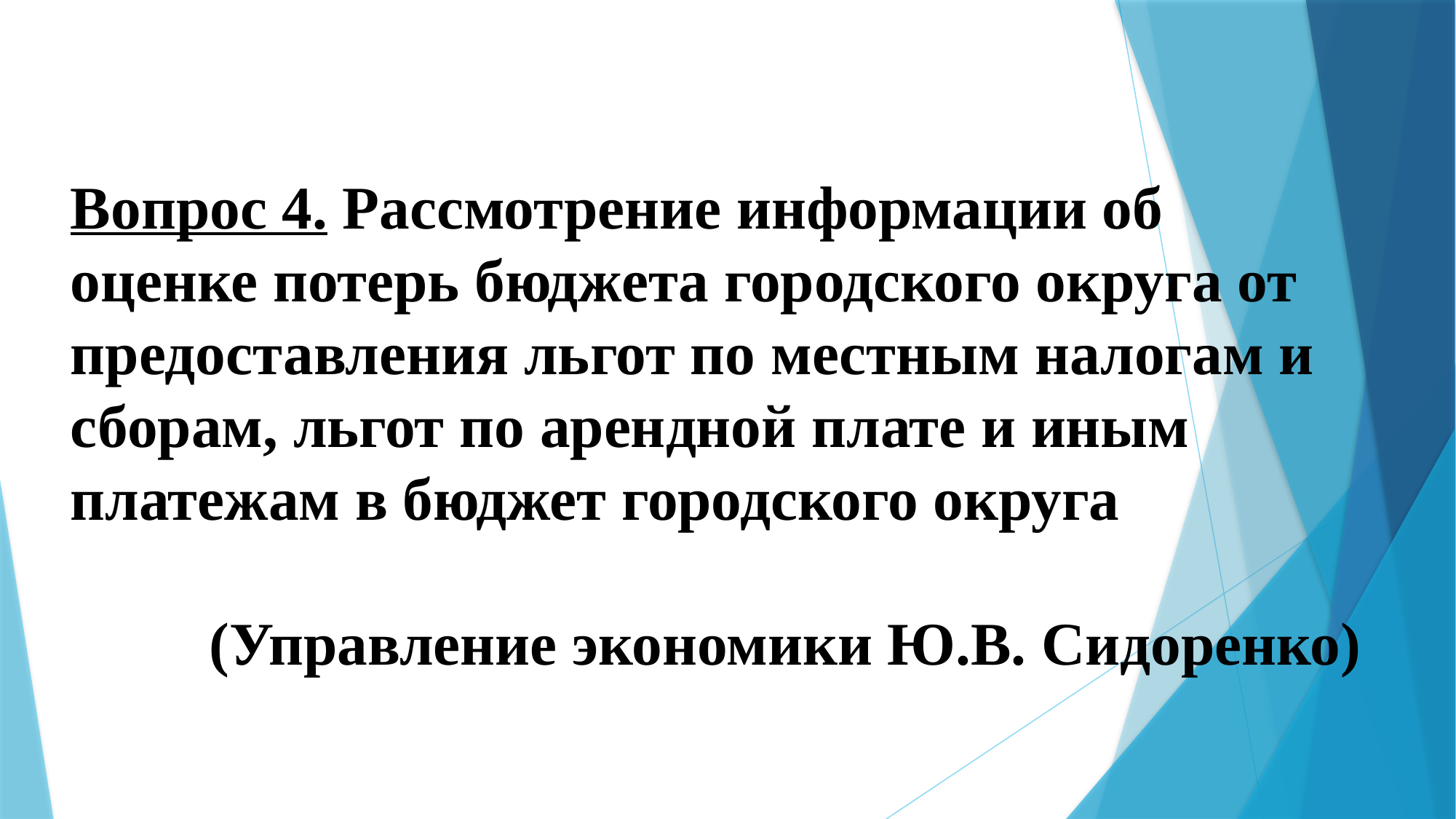

Вопрос 4. Рассмотрение информации об оценке потерь бюджета городского округа от предоставления льгот по местным налогам и сборам, льгот по арендной плате и иным платежам в бюджет городского округа

(Управление экономики Ю.В. Сидоренко)